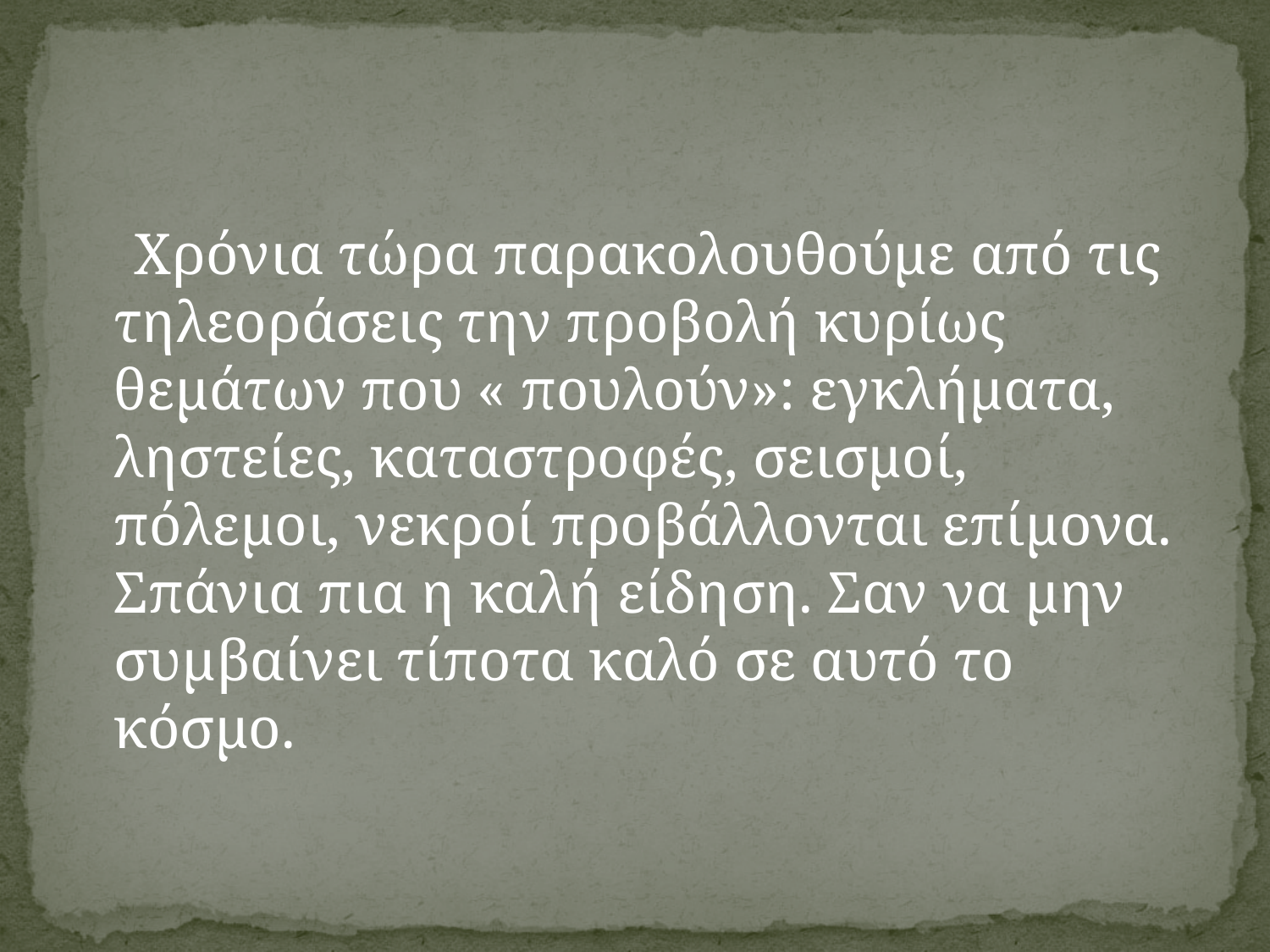

#
    Χρόνια τώρα παρακολουθούμε από τις τηλεοράσεις την προβολή κυρίως θεμάτων που « πουλούν»: εγκλήματα, ληστείες, καταστροφές, σεισμοί, πόλεμοι, νεκροί προβάλλονται επίμονα. Σπάνια πια η καλή είδηση. Σαν να μην συμβαίνει τίποτα καλό σε αυτό το κόσμο.